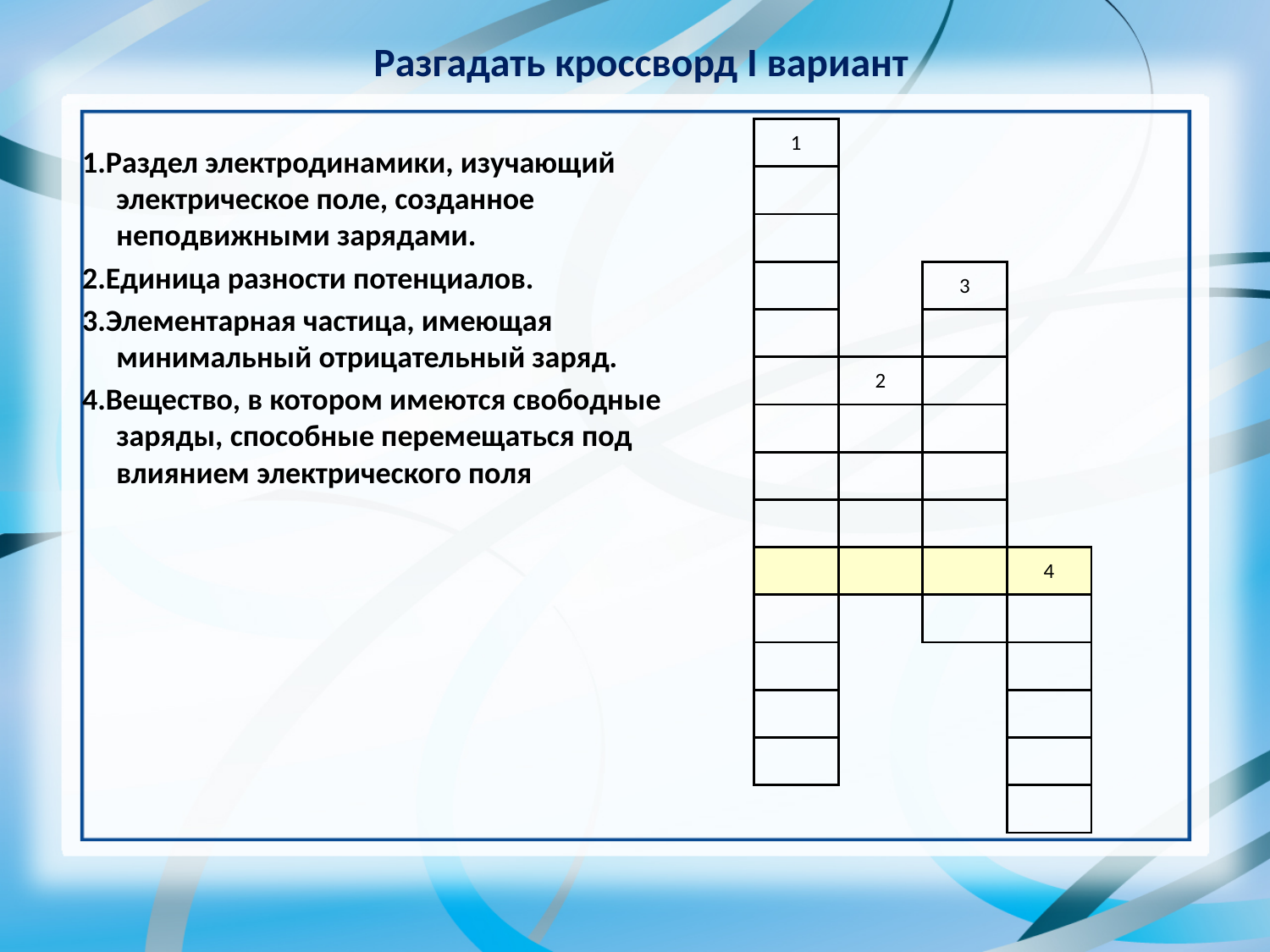

# Разгадать кроссворд I вариант

1.Раздел электродинамики, изучающий электрическое поле, созданное неподвижными зарядами.
2.Единица разности потенциалов.
3.Элементарная частица, имеющая минимальный отрицательный заряд.
4.Вещество, в котором имеются свободные заряды, способные перемещаться под влиянием электрического поля

| 1 |  |  |  |
| --- | --- | --- | --- |
|  |  |  |  |
|  |  |  |  |
|  |  | 3 |  |
|  |  |  |  |
|  | 2 |  |  |
|  |  |  |  |
|  |  |  |  |
|  |  |  |  |
|  |  |  | 4 |
|  |  |  |  |
|  |  |  |  |
|  |  |  |  |
|  |  |  |  |
|  |  |  |  |